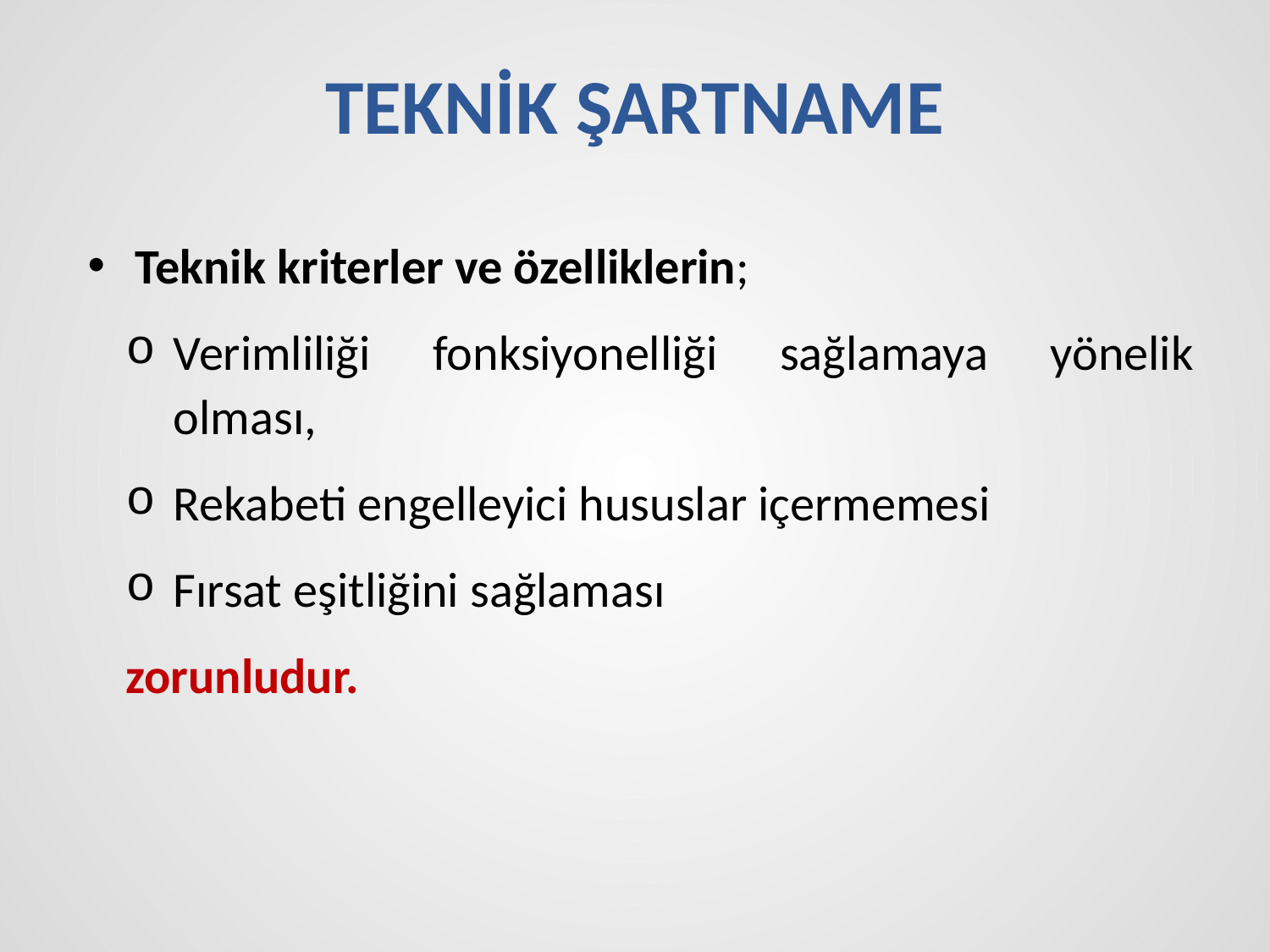

# TEKNİK ŞARTNAME
Teknik kriterler ve özelliklerin;
Verimliliği fonksiyonelliği sağlamaya yönelik olması,
Rekabeti engelleyici hususlar içermemesi
Fırsat eşitliğini sağlaması
zorunludur.